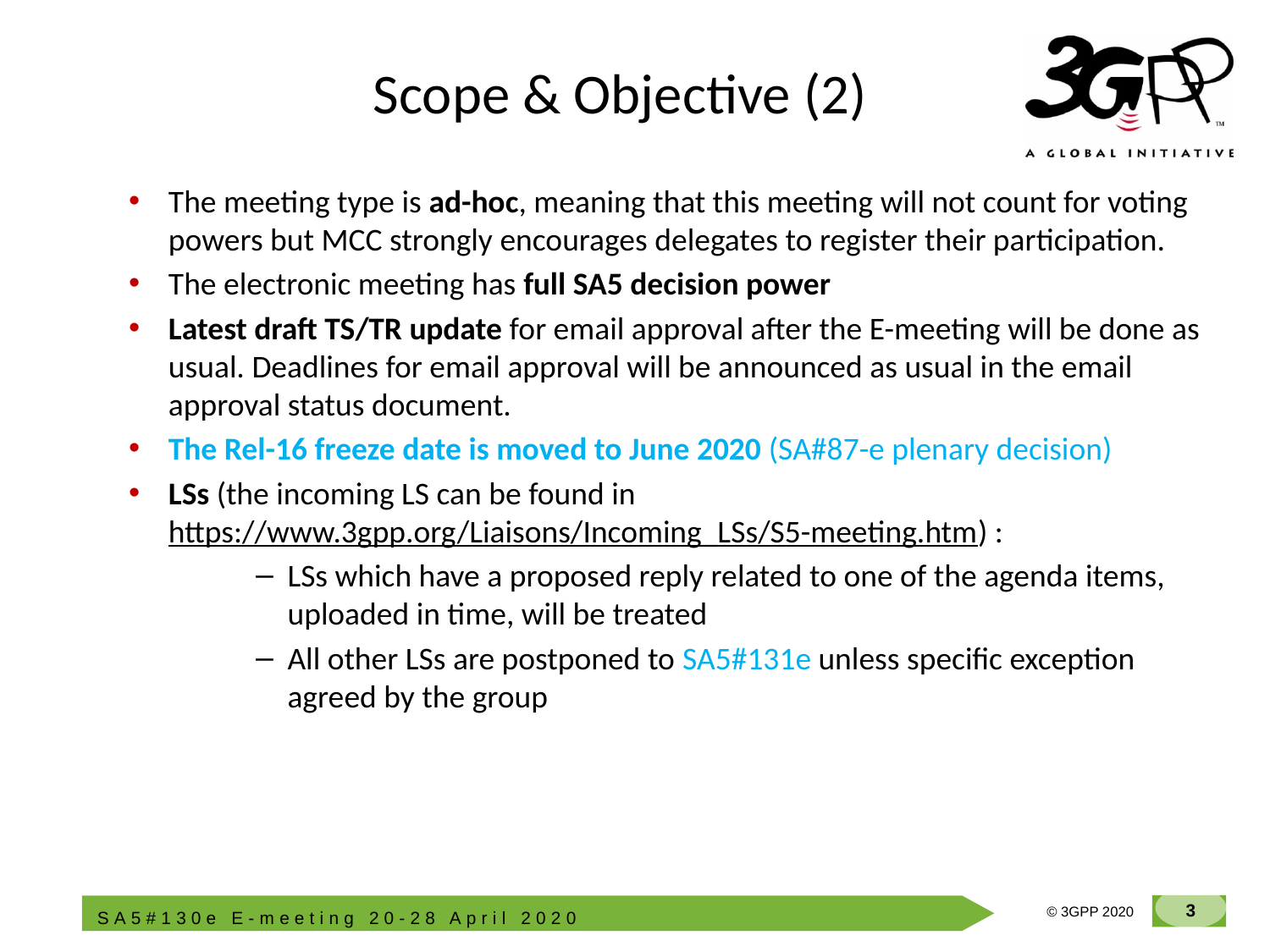

# Scope & Objective (2)
The meeting type is ad-hoc, meaning that this meeting will not count for voting powers but MCC strongly encourages delegates to register their participation.
The electronic meeting has full SA5 decision power
Latest draft TS/TR update for email approval after the E-meeting will be done as usual. Deadlines for email approval will be announced as usual in the email approval status document.
The Rel-16 freeze date is moved to June 2020 (SA#87-e plenary decision)
LSs (the incoming LS can be found in https://www.3gpp.org/Liaisons/Incoming_LSs/S5-meeting.htm) :
LSs which have a proposed reply related to one of the agenda items, uploaded in time, will be treated
All other LSs are postponed to SA5#131e unless specific exception agreed by the group